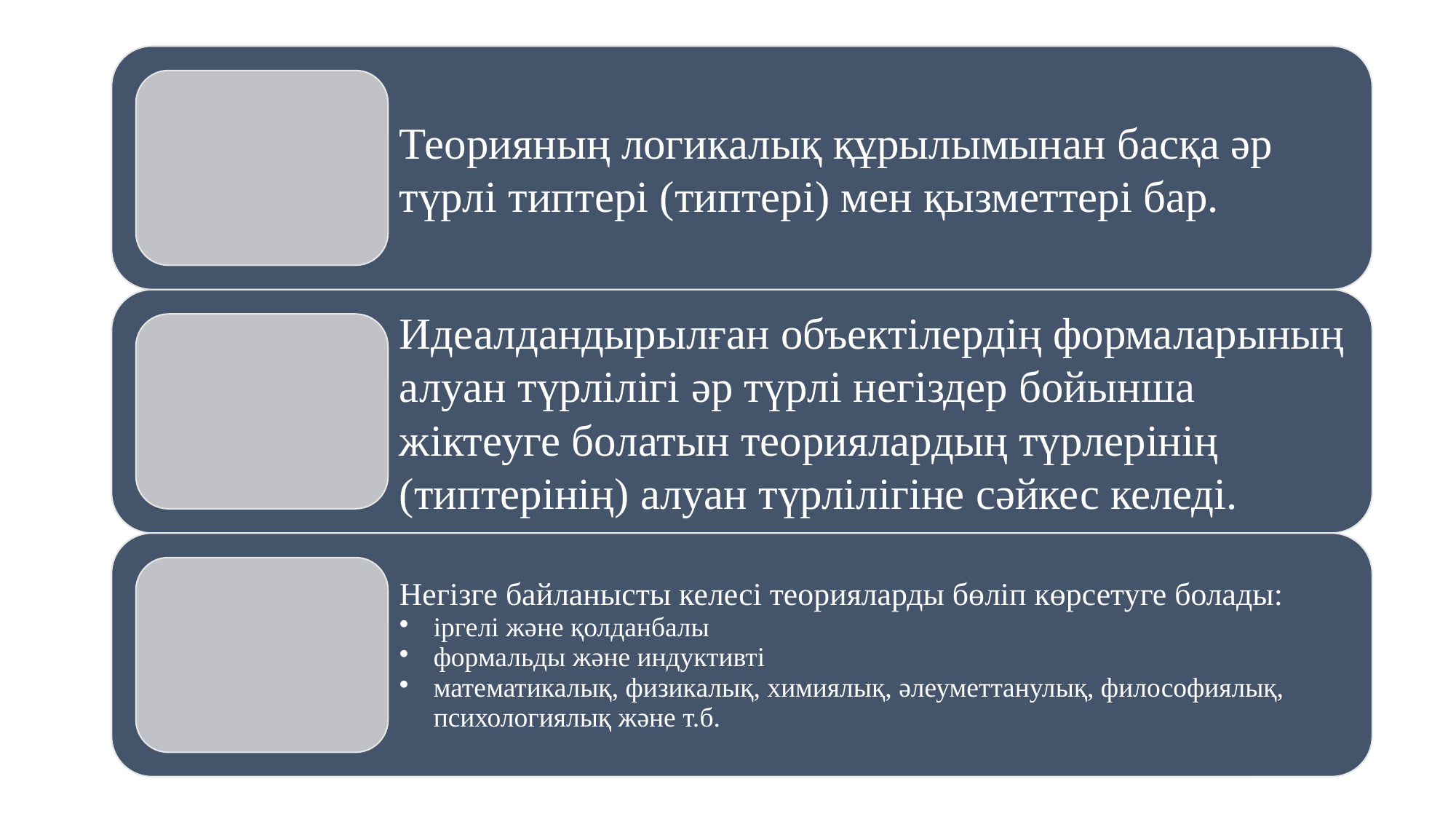

Теорияның логикалық құрылымынан басқа әр түрлі типтері (типтері) мен қызметтері бар.
Идеалдандырылған объектілердің формаларының алуан түрлілігі әр түрлі негіздер бойынша жіктеуге болатын теориялардың түрлерінің (типтерінің) алуан түрлілігіне сәйкес келеді.
Негізге байланысты келесі теорияларды бөліп көрсетуге болады:
іргелі және қолданбалы
формальды және индуктивті
математикалық, физикалық, химиялық, әлеуметтанулық, философиялық, психологиялық және т.б.